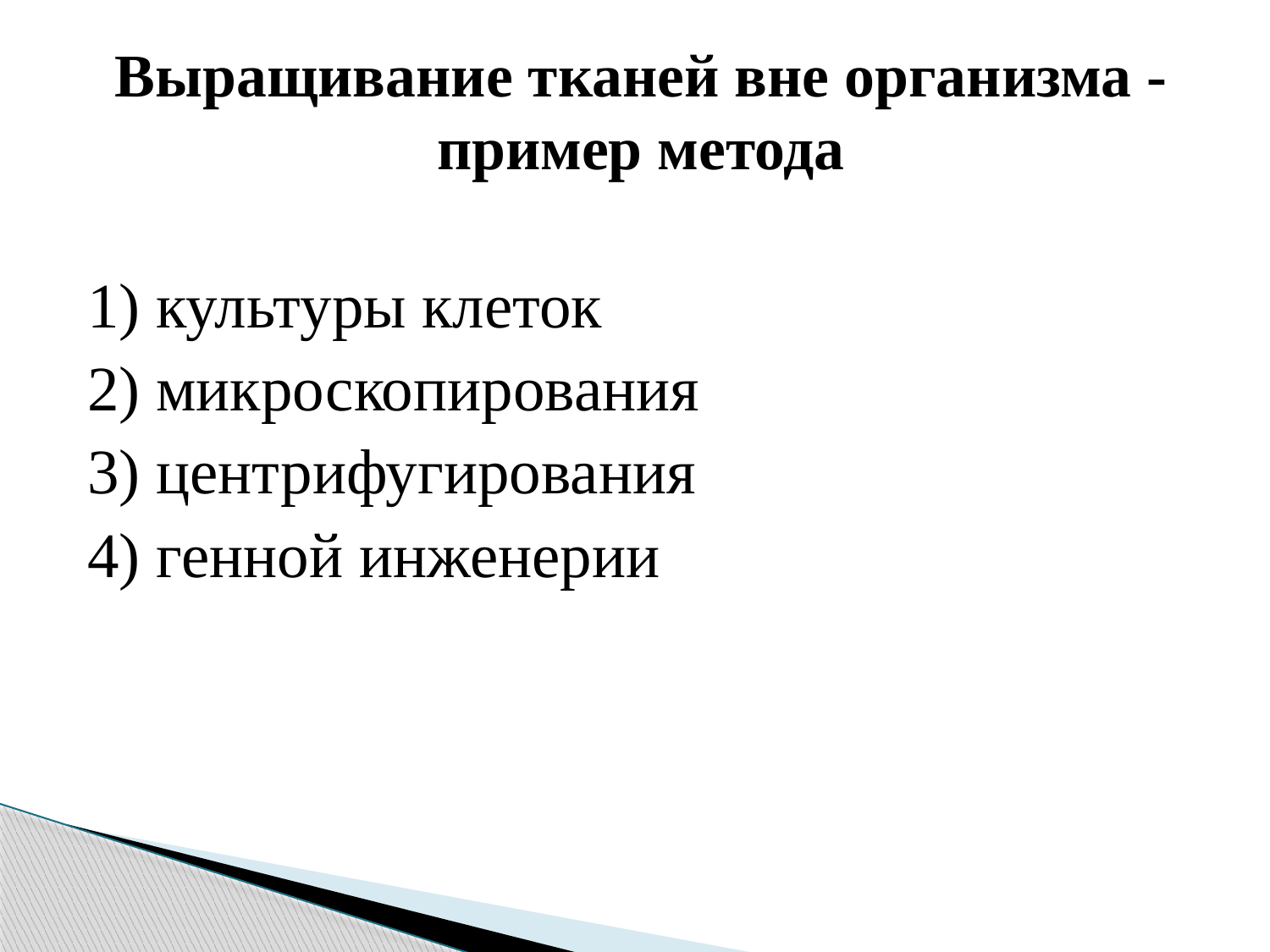

# Выращивание тканей вне организма - пример метода
1) культуры клеток
2) микроскопирования
3) центрифугирования
4) генной инженерии